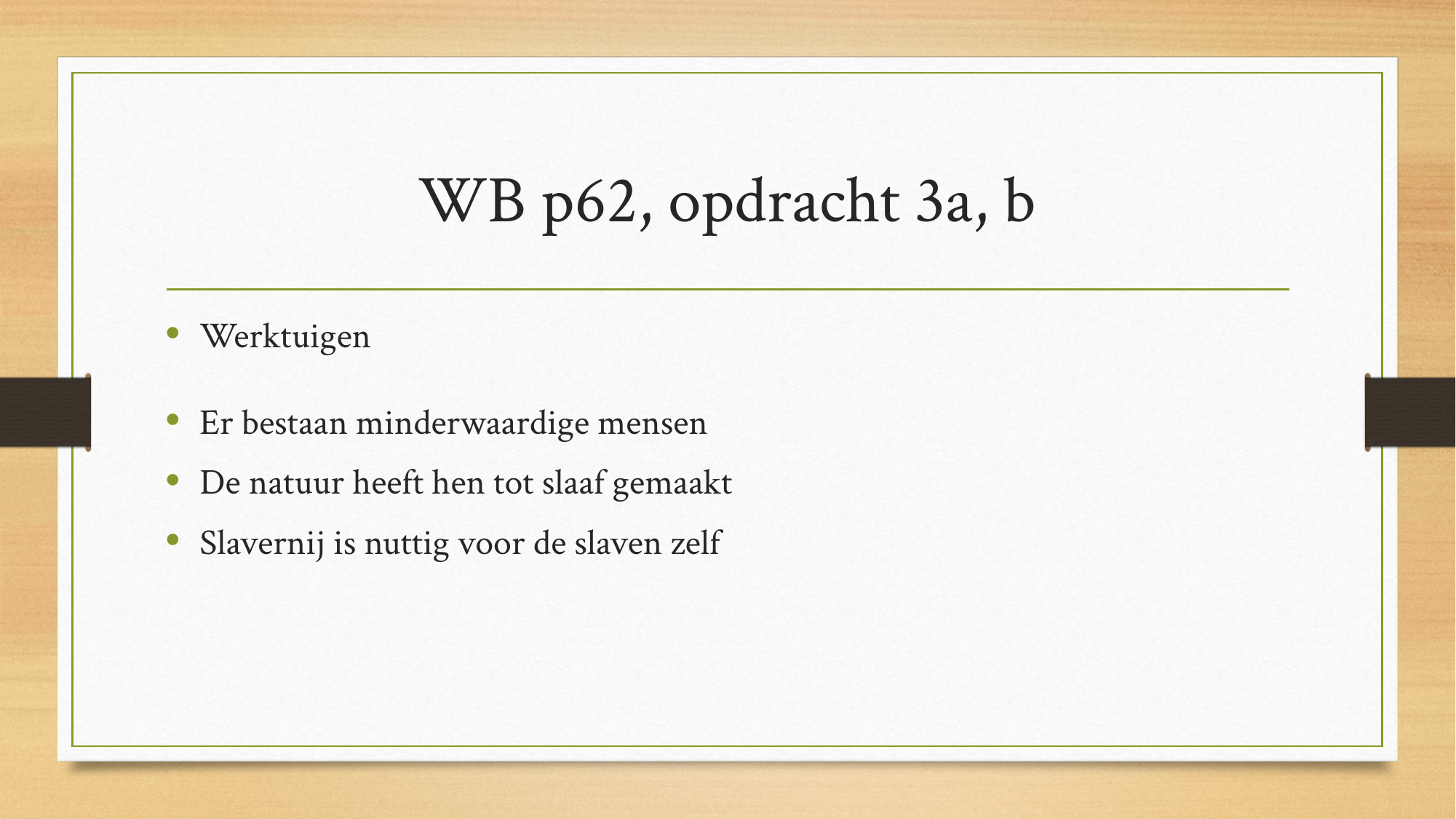

# WB p62, opdracht 3a, b
Werktuigen
Er bestaan minderwaardige mensen
De natuur heeft hen tot slaaf gemaakt
Slavernij is nuttig voor de slaven zelf